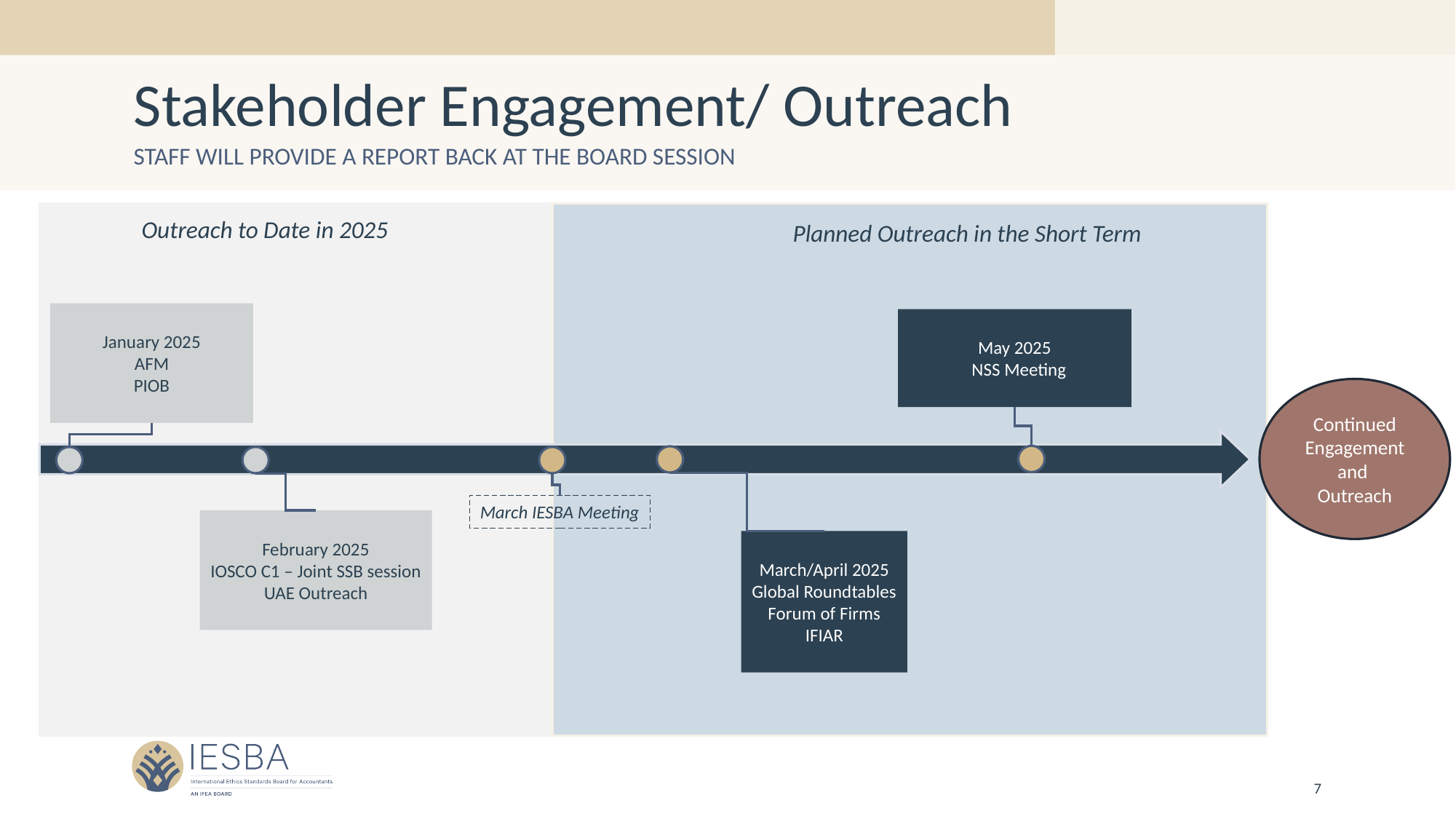

# Stakeholder Engagement/ Outreach
Staff Will provide a report back at the Board session

Outreach to Date in 2025
Planned Outreach in the Short Term

January 2025
AFM
PIOB

May 2025
               NSS Meeting

Continued Engagement and  Outreach

March IESBA Meeting

February 2025
IOSCO C1 – Joint SSB session
UAE Outreach

March/April 2025
Global Roundtables
Forum of Firms
IFIAR

7